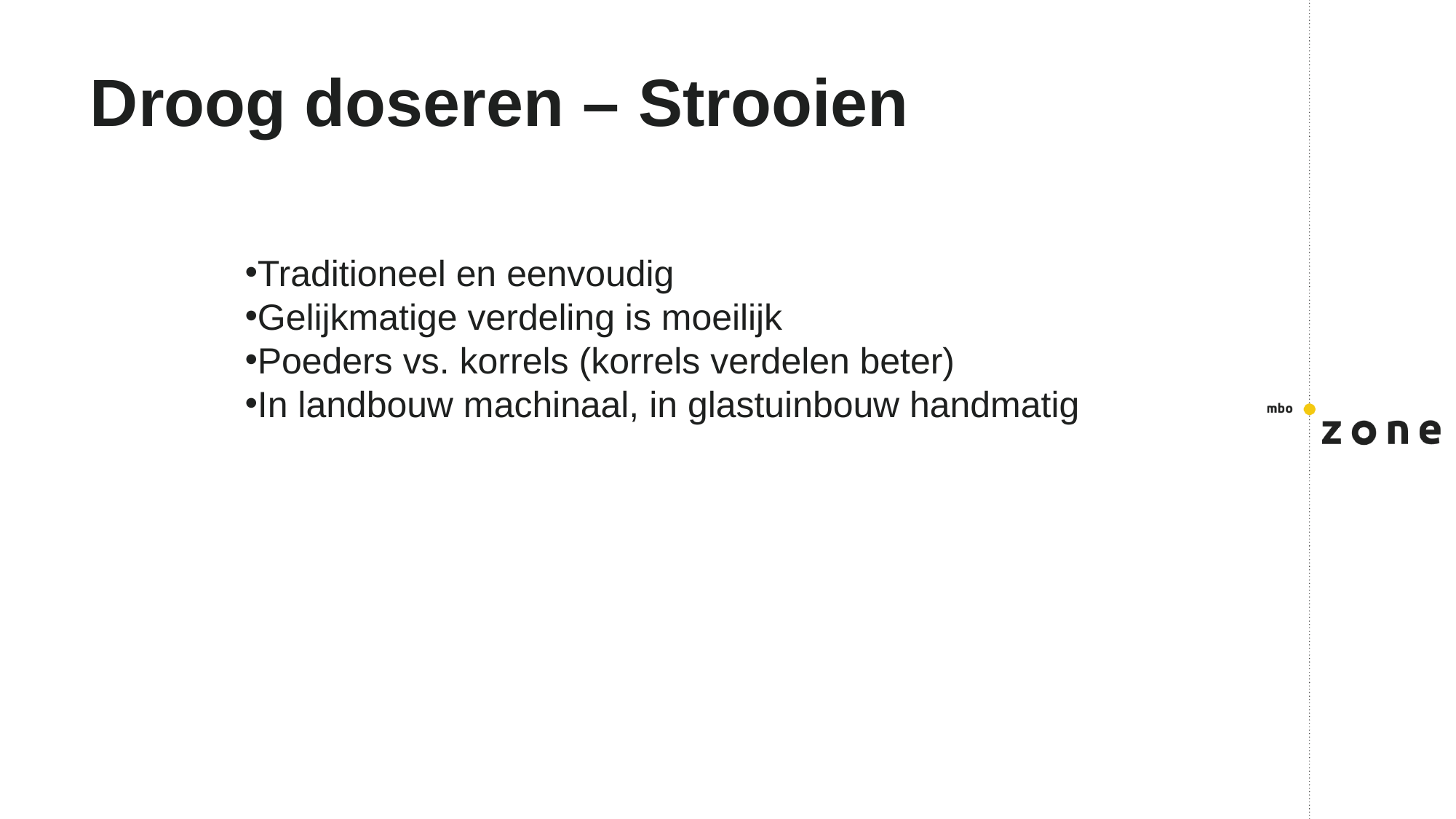

# Droog doseren – Strooien

Traditioneel en eenvoudig
Gelijkmatige verdeling is moeilijk
Poeders vs. korrels (korrels verdelen beter)
In landbouw machinaal, in glastuinbouw handmatig